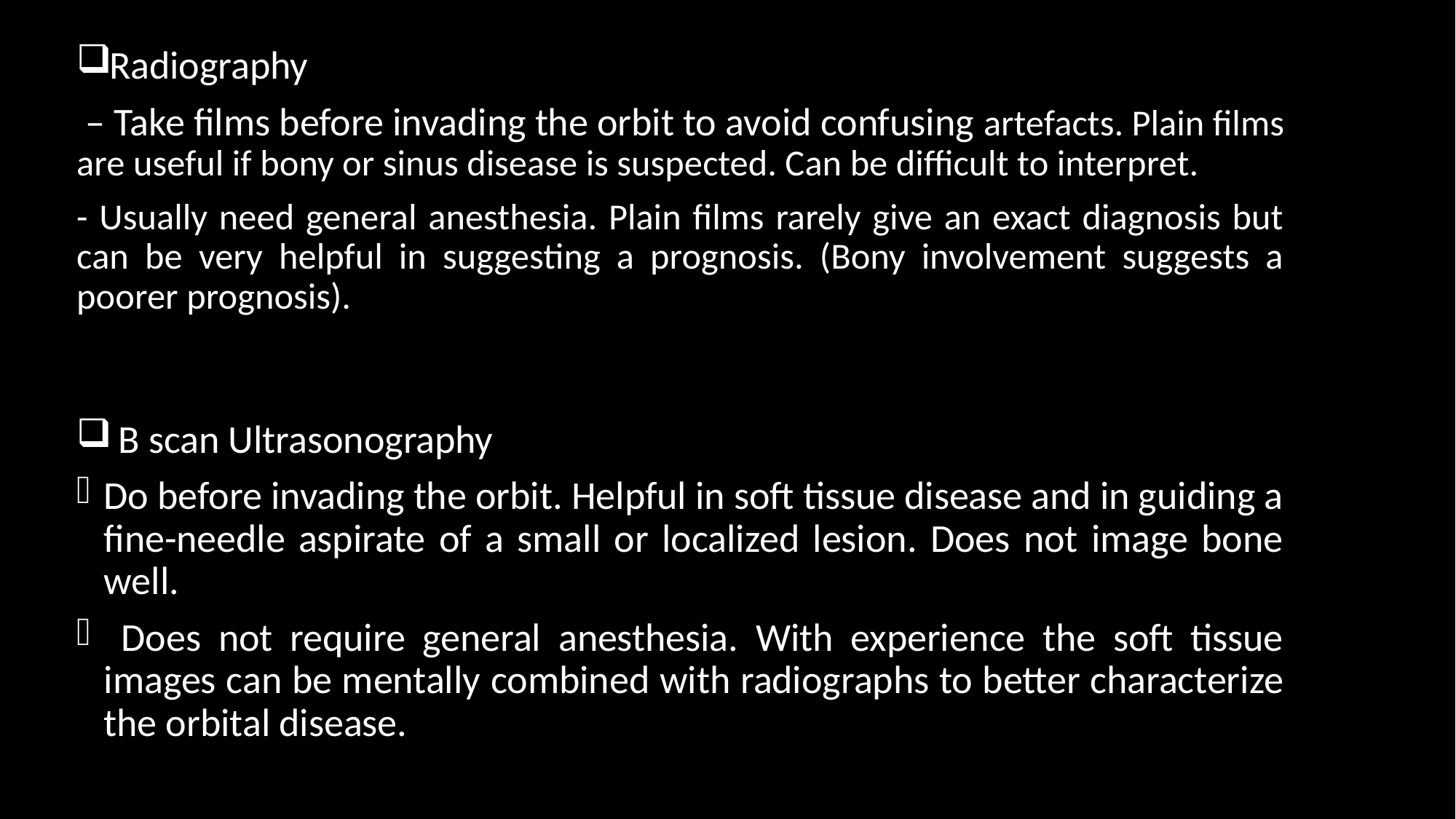

Radiography
 – Take films before invading the orbit to avoid confusing artefacts. Plain films are useful if bony or sinus disease is suspected. Can be difficult to interpret.
- Usually need general anesthesia. Plain films rarely give an exact diagnosis but can be very helpful in suggesting a prognosis. (Bony involvement suggests a poorer prognosis).

 B scan Ultrasonography
Do before invading the orbit. Helpful in soft tissue disease and in guiding a fine-needle aspirate of a small or localized lesion. Does not image bone well.
 Does not require general anesthesia. With experience the soft tissue images can be mentally combined with radiographs to better characterize the orbital disease.